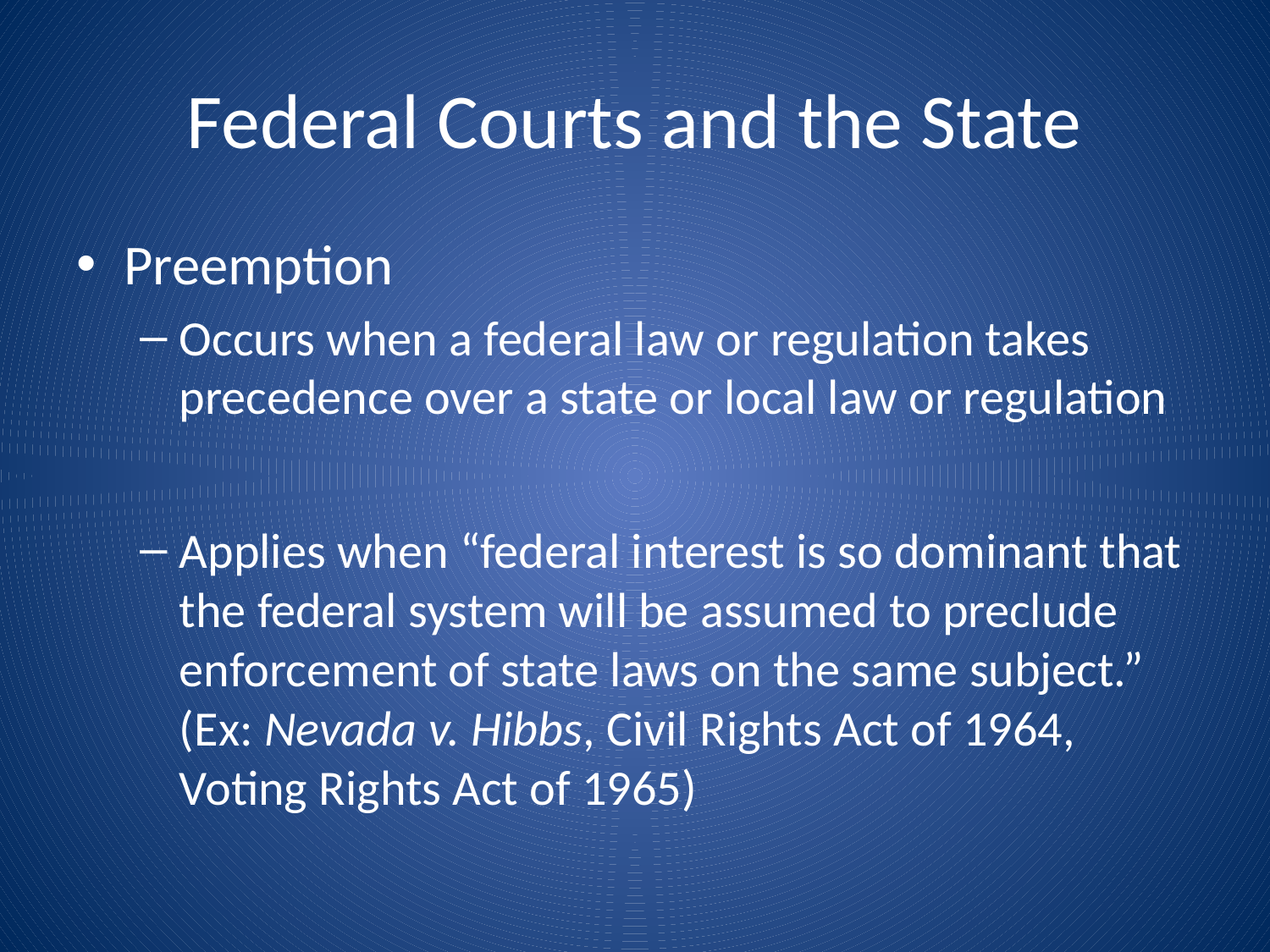

# Federal Courts and the State
Preemption
Occurs when a federal law or regulation takes precedence over a state or local law or regulation

Applies when “federal interest is so dominant that the federal system will be assumed to preclude enforcement of state laws on the same subject.” (Ex: Nevada v. Hibbs, Civil Rights Act of 1964, Voting Rights Act of 1965)